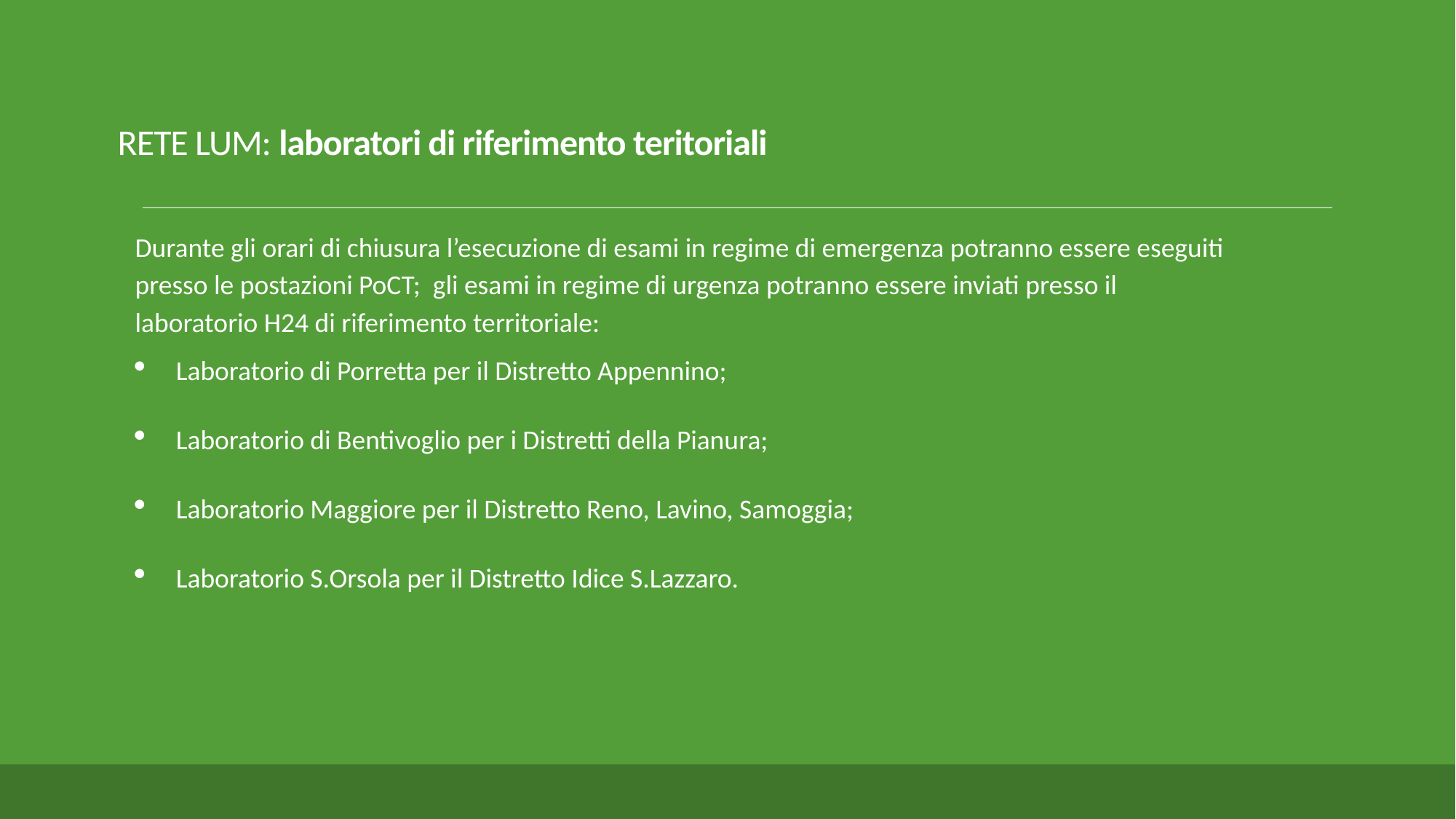

# RETE LUM: laboratori di riferimento teritoriali
Durante gli orari di chiusura l’esecuzione di esami in regime di emergenza potranno essere eseguiti presso le postazioni PoCT;  gli esami in regime di urgenza potranno essere inviati presso il laboratorio H24 di riferimento territoriale:
Laboratorio di Porretta per il Distretto Appennino;

Laboratorio di Bentivoglio per i Distretti della Pianura;

Laboratorio Maggiore per il Distretto Reno, Lavino, Samoggia;

Laboratorio S.Orsola per il Distretto Idice S.Lazzaro.